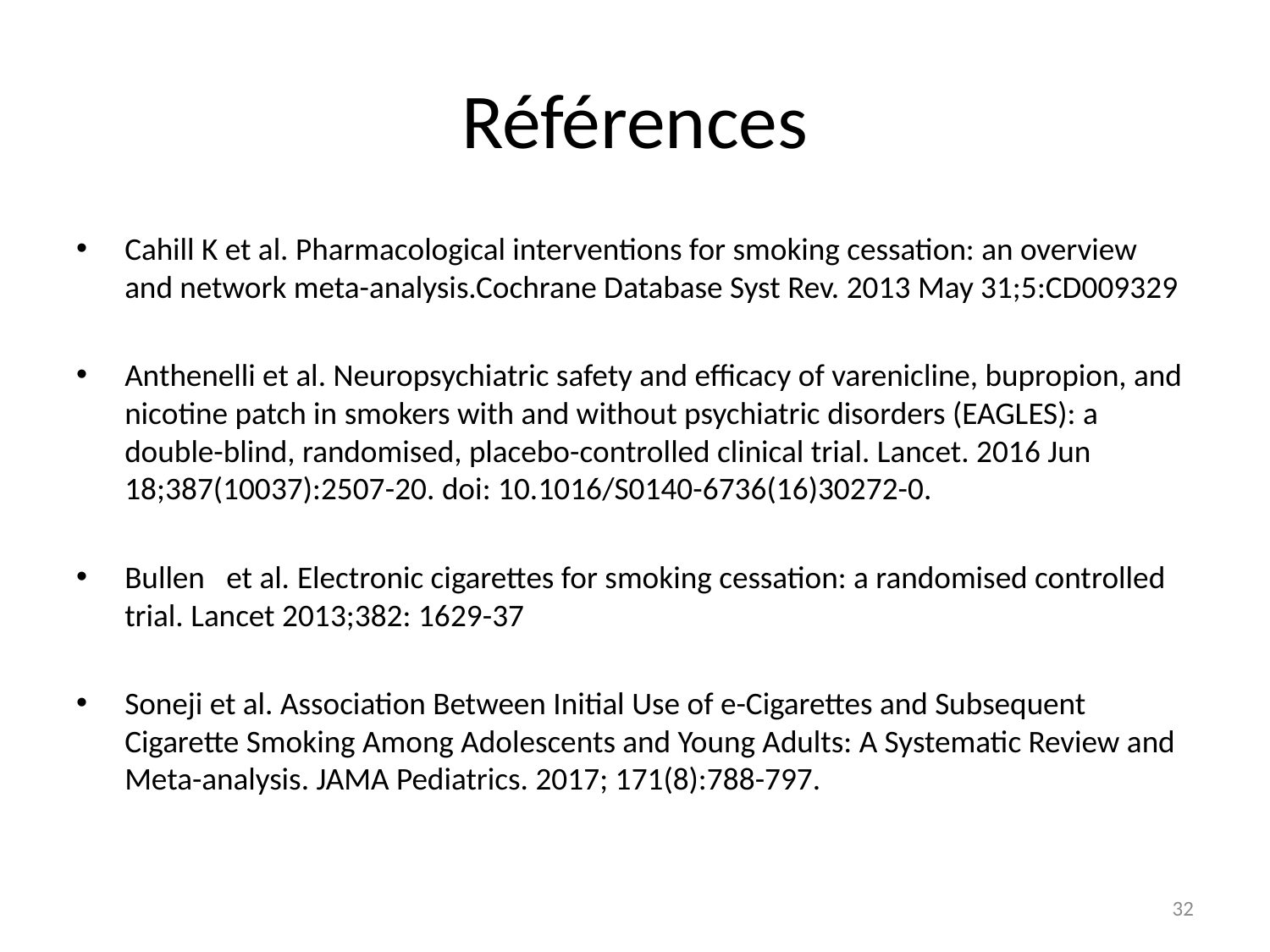

# Références
Cahill K et al. Pharmacological interventions for smoking cessation: an overview and network meta-analysis.Cochrane Database Syst Rev. 2013 May 31;5:CD009329

Anthenelli et al. Neuropsychiatric safety and efficacy of varenicline, bupropion, and nicotine patch in smokers with and without psychiatric disorders (EAGLES): a double-blind, randomised, placebo-controlled clinical trial. Lancet. 2016 Jun 18;387(10037):2507-20. doi: 10.1016/S0140-6736(16)30272-0.

Bullen   et al. Electronic cigarettes for smoking cessation: a randomised controlled trial. Lancet 2013;382: 1629-37

Soneji et al. Association Between Initial Use of e-Cigarettes and Subsequent Cigarette Smoking Among Adolescents and Young Adults: A Systematic Review and Meta-analysis. JAMA Pediatrics. 2017; 171(8):788-797.

32